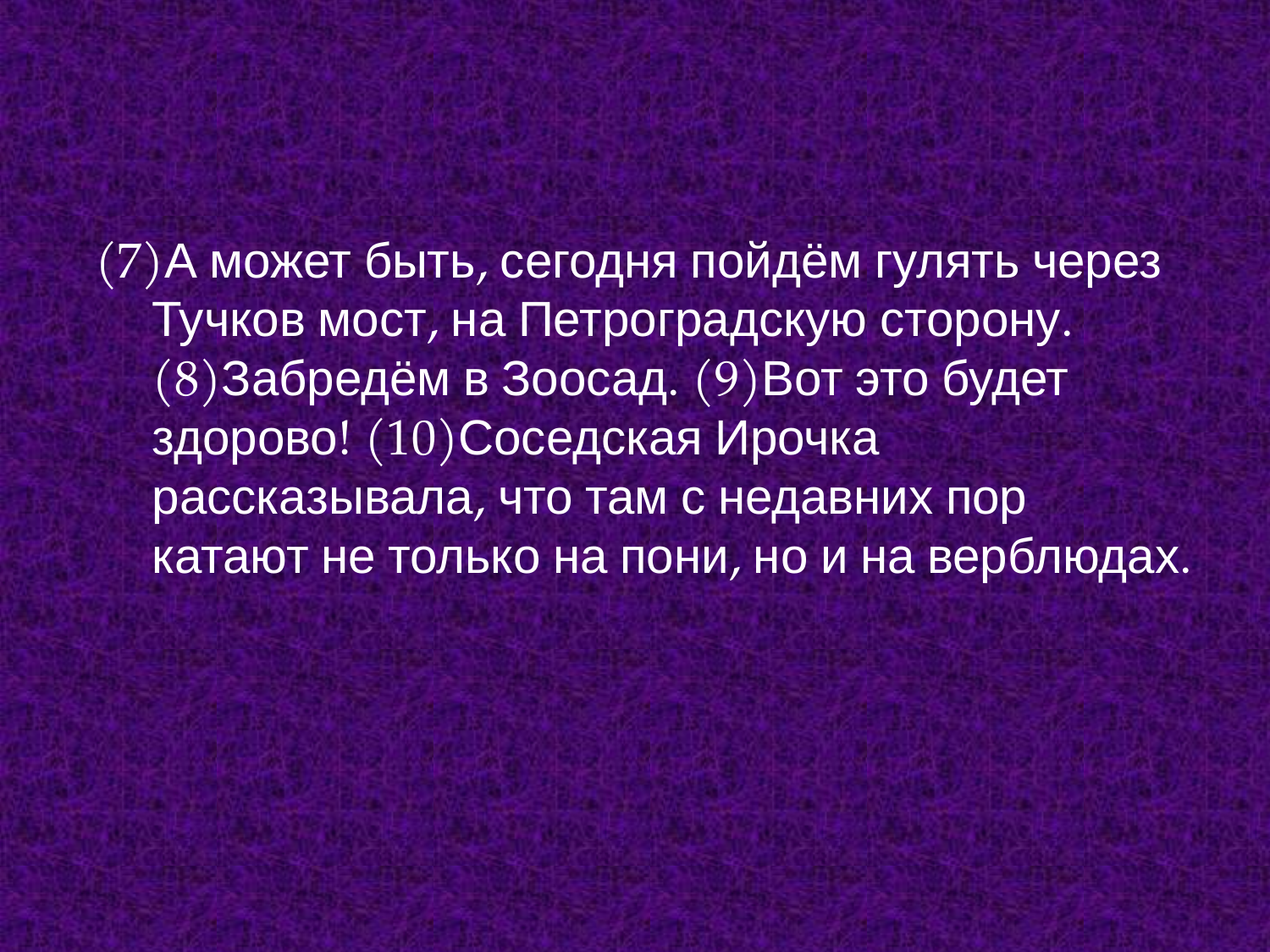

(7)А может быть, сегодня пойдём гулять через Тучков мост, на Петроградскую сторону. (8)Забредём в Зоосад. (9)Вот это будет здорово! (10)Соседская Ирочка рассказывала, что там с недавних пор катают не только на пони, но и на верблюдах.